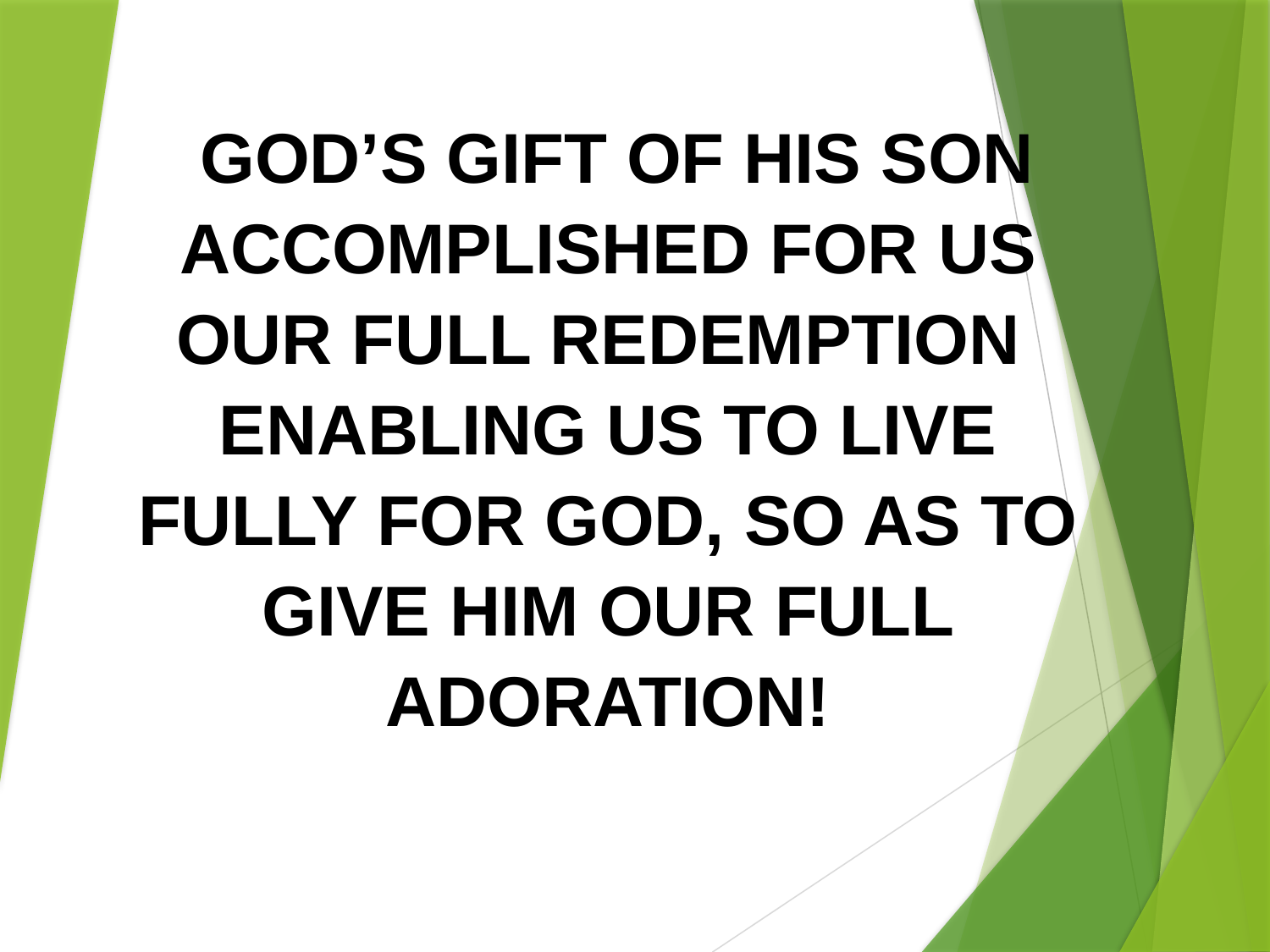

GOD’S GIFT OF HIS SON ACCOMPLISHED FOR US OUR FULL REDEMPTION  ENABLING US TO LIVE FULLY FOR GOD, SO AS TO GIVE HIM OUR FULL ADORATION!